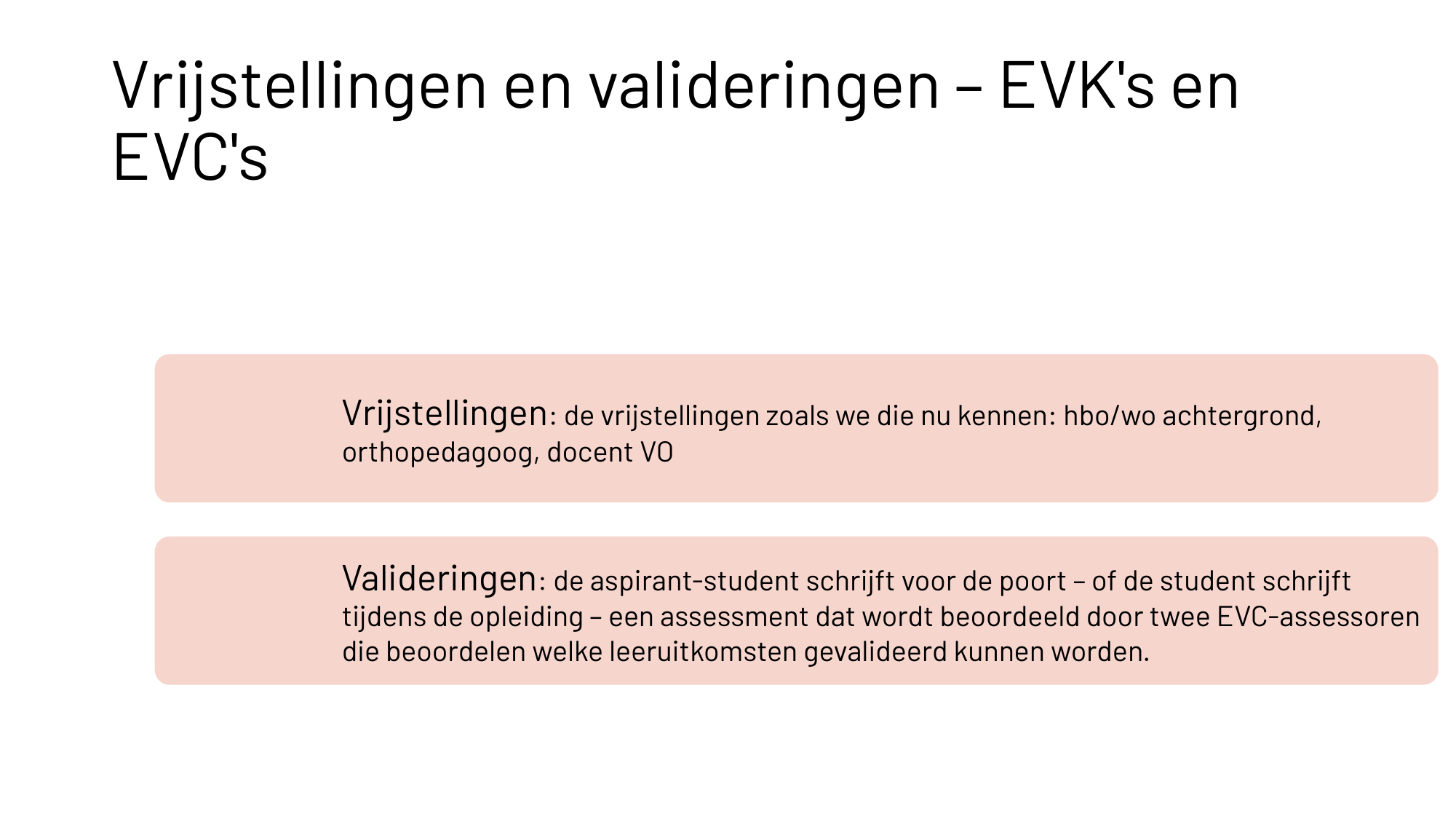

# Vrijstellingen en valideringen – EVK's en EVC's
Vrijstellingen: de vrijstellingen zoals we die nu kennen: hbo/wo achtergrond, orthopedagoog, docent VO
Valideringen: de aspirant-student schrijft voor de poort – of de student schrijft tijdens de opleiding – een assessment dat wordt beoordeeld door twee EVC-assessoren die beoordelen welke leeruitkomsten gevalideerd kunnen worden.